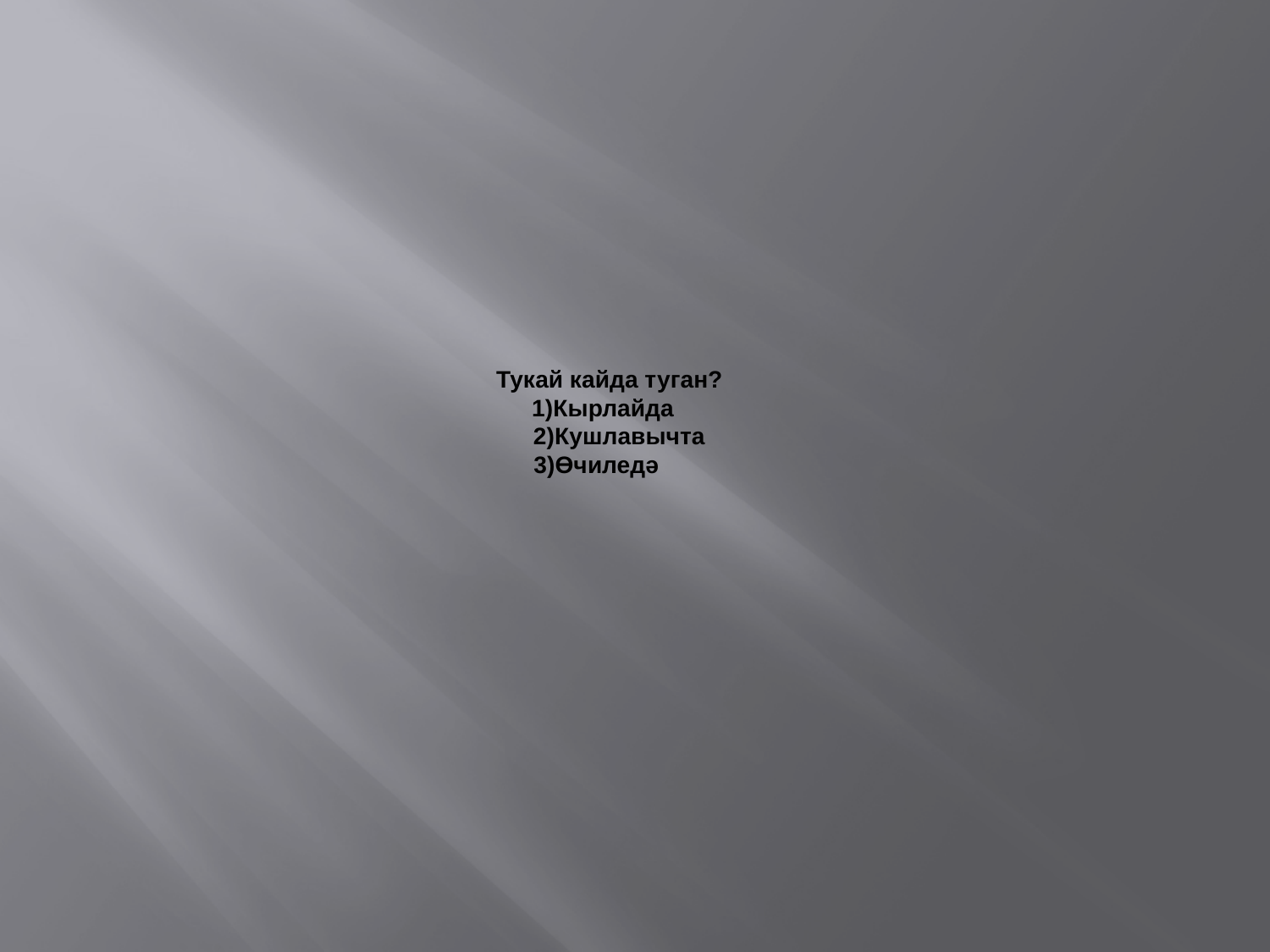

# Тукай кайда туган? 1)Кырлайда 2)Кушлавычта 3)Өчиледә